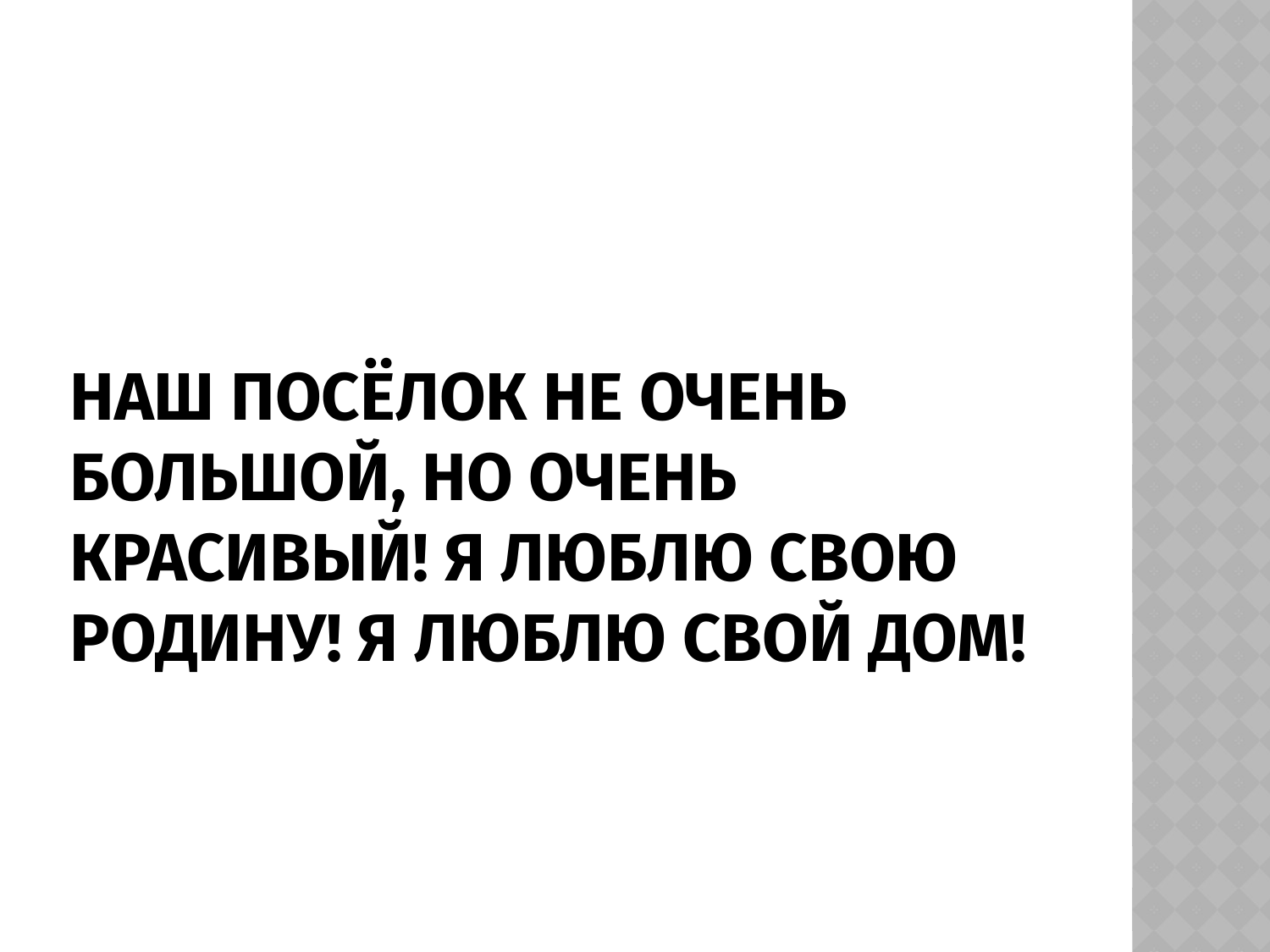

# Наш посёлок не очень большой, но очень красивый! Я люблю свою родину! Я люблю свой дом!